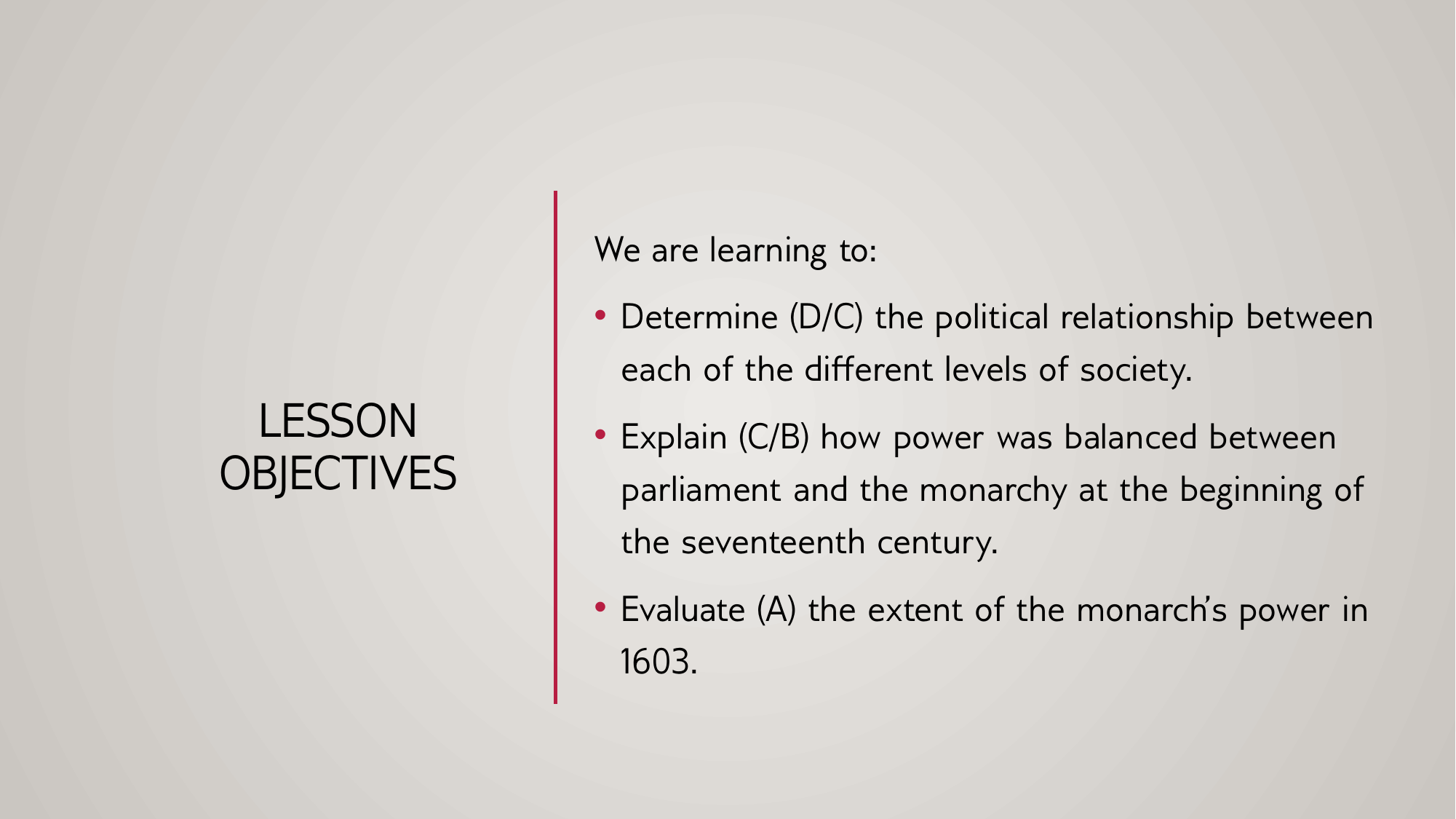

# Lesson Objectives
We are learning to:
Determine (D/C) the political relationship between each of the different levels of society.
Explain (C/B) how power was balanced between parliament and the monarchy at the beginning of the seventeenth century.
Evaluate (A) the extent of the monarch’s power in 1603.